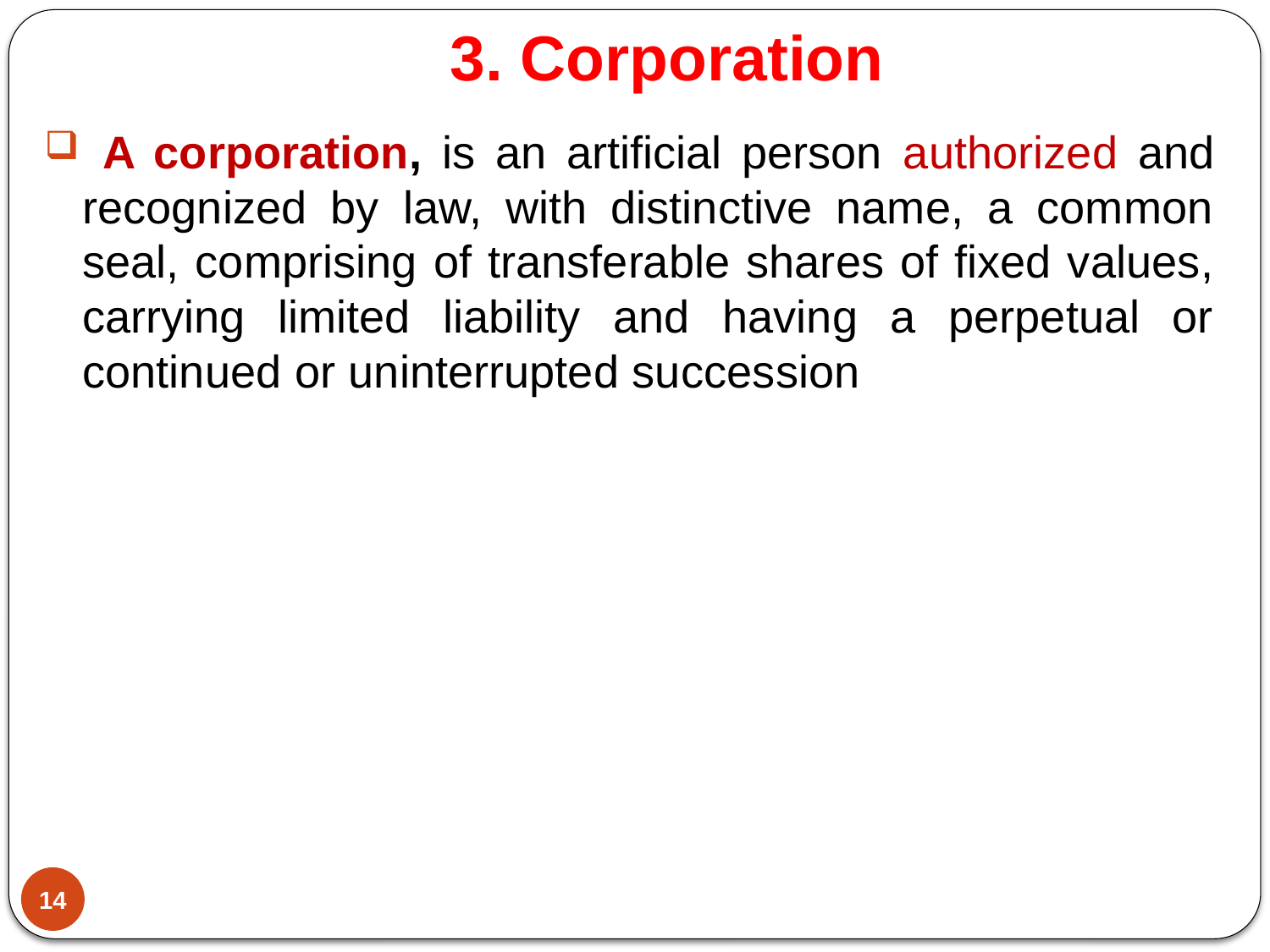

# 3. Corporation
 A corporation, is an artificial person authorized and recognized by law, with distinctive name, a common seal, comprising of transferable shares of fixed values, carrying limited liability and having a perpetual or continued or uninterrupted succession                                                                                                                                                                                                                                                                                                                                                                                                                                                                                                                                                                                                                                                                                                                                                                                                                                                                                                                                                                                                                                                                                                                                                                                                                                                                                                       life.
 A corporation is company controlled by a group of people who own shares in the company’s ownership.
 The shareholders dictate who runs the company and how it conducts business, then receive profits based on the shares of stock that they own.
 Corporations can raise funds more easily and readily than partnerships and sole proprietorships and often have access to more starting capital to boot.

14